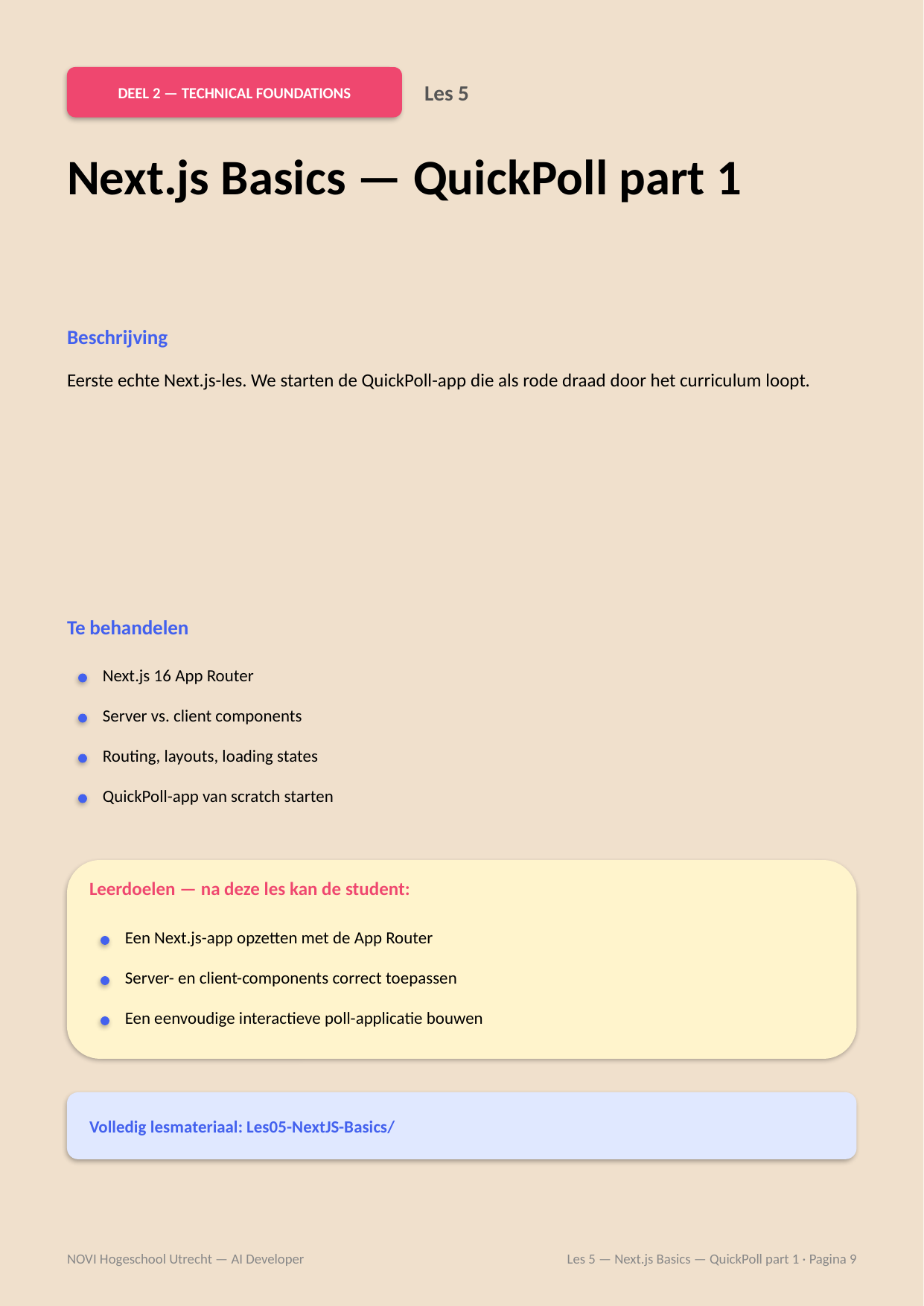

DEEL 2 — TECHNICAL FOUNDATIONS
Les 5
Next.js Basics — QuickPoll part 1
Beschrijving
Eerste echte Next.js-les. We starten de QuickPoll-app die als rode draad door het curriculum loopt.
Te behandelen
Next.js 16 App Router

Server vs. client components

Routing, layouts, loading states

QuickPoll-app van scratch starten

Leerdoelen — na deze les kan de student:
Een Next.js-app opzetten met de App Router

Server- en client-components correct toepassen

Een eenvoudige interactieve poll-applicatie bouwen

Volledig lesmateriaal: Les05-NextJS-Basics/
NOVI Hogeschool Utrecht — AI Developer
Les 5 — Next.js Basics — QuickPoll part 1 · Pagina 9